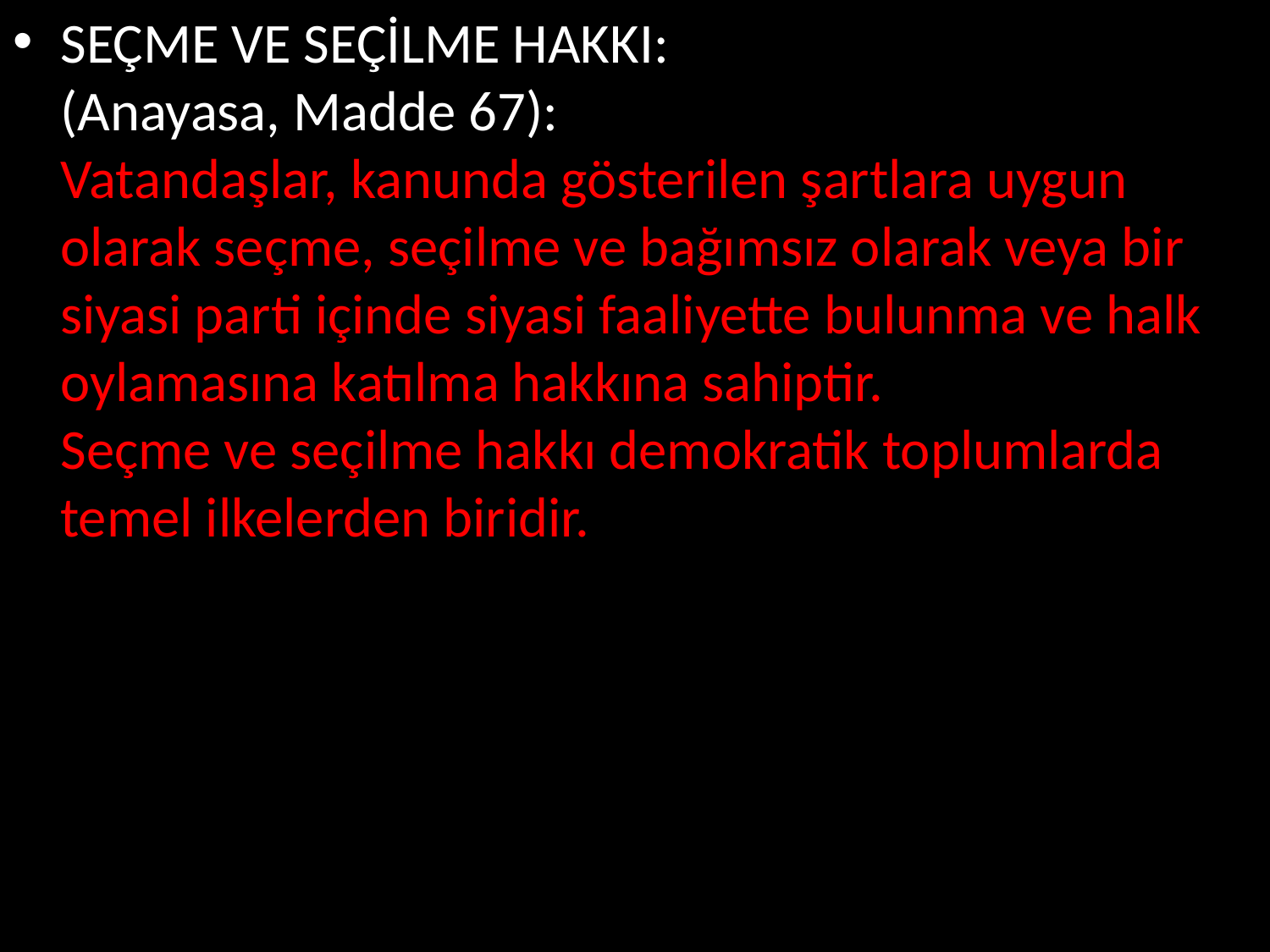

SEÇME VE SEÇİLME HAKKI:
(Anayasa, Madde 67):
Vatandaşlar, kanunda gösterilen şartlara uygun olarak seçme, seçilme ve bağımsız olarak veya bir siyasi parti içinde siyasi faaliyette bulunma ve halk oylamasına katılma hakkına sahiptir.
Seçme ve seçilme hakkı demokratik toplumlarda temel ilkelerden biridir.